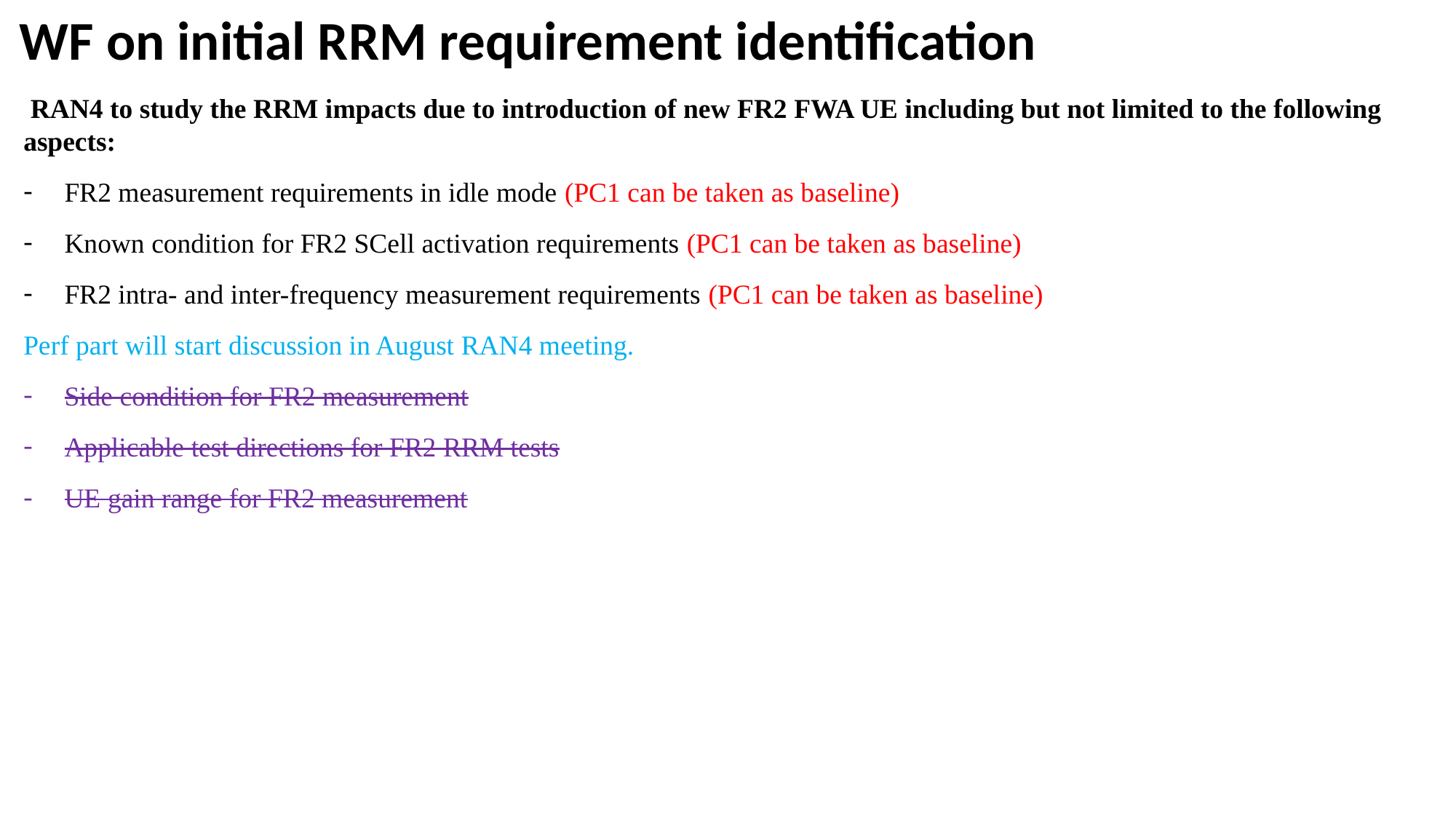

# WF on initial RRM requirement identification
 RAN4 to study the RRM impacts due to introduction of new FR2 FWA UE including but not limited to the following aspects:
FR2 measurement requirements in idle mode (PC1 can be taken as baseline)
Known condition for FR2 SCell activation requirements (PC1 can be taken as baseline)
FR2 intra- and inter-frequency measurement requirements (PC1 can be taken as baseline)
Perf part will start discussion in August RAN4 meeting.
Side condition for FR2 measurement
Applicable test directions for FR2 RRM tests
UE gain range for FR2 measurement